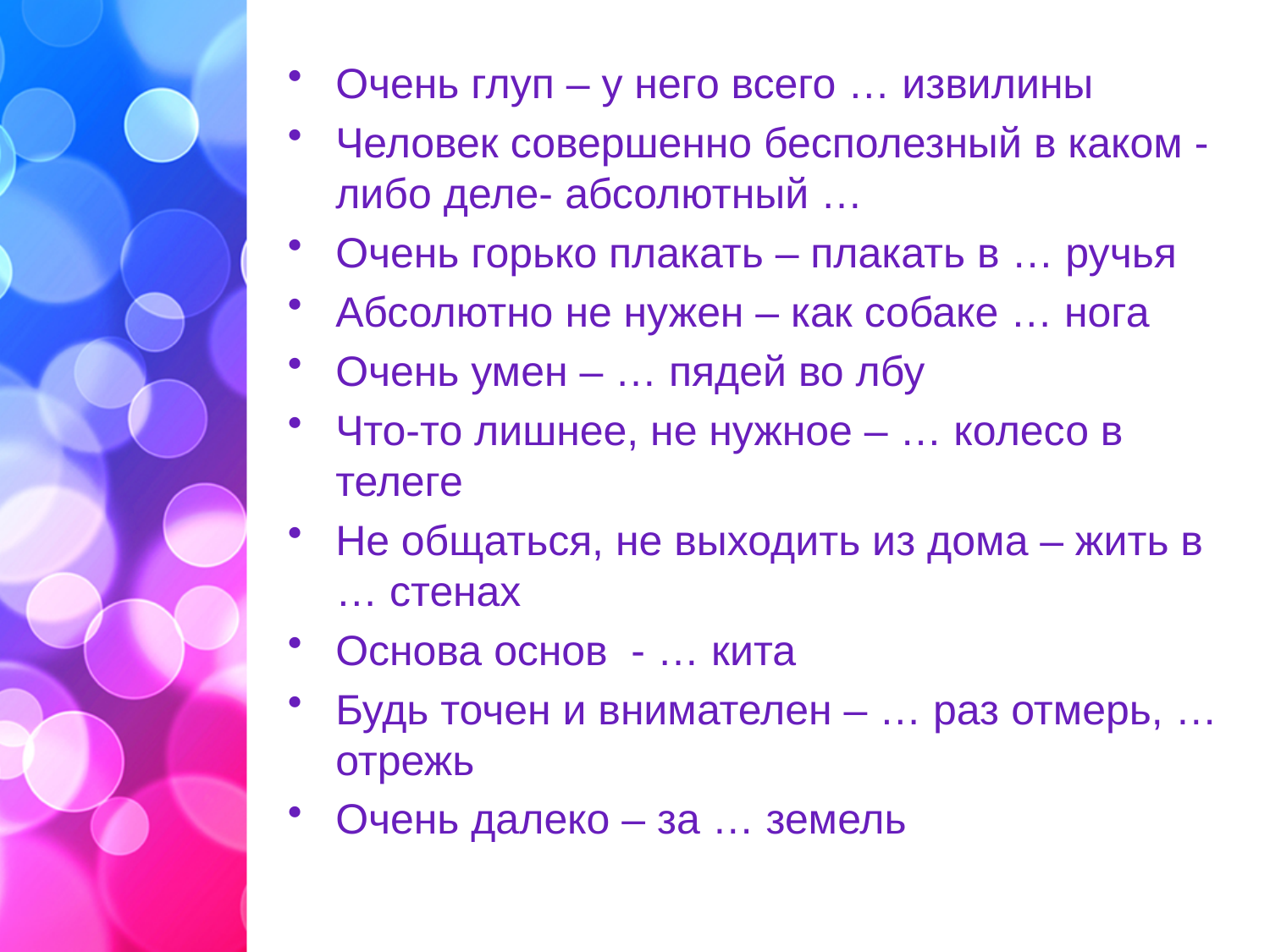

Очень глуп – у него всего … извилины
Человек совершенно бесполезный в каком -либо деле- абсолютный …
Очень горько плакать – плакать в … ручья
Абсолютно не нужен – как собаке … нога
Очень умен – … пядей во лбу
Что-то лишнее, не нужное – … колесо в телеге
Не общаться, не выходить из дома – жить в … стенах
Основа основ  - … кита
Будь точен и внимателен – … раз отмерь, … отрежь
Очень далеко – за … земель

#